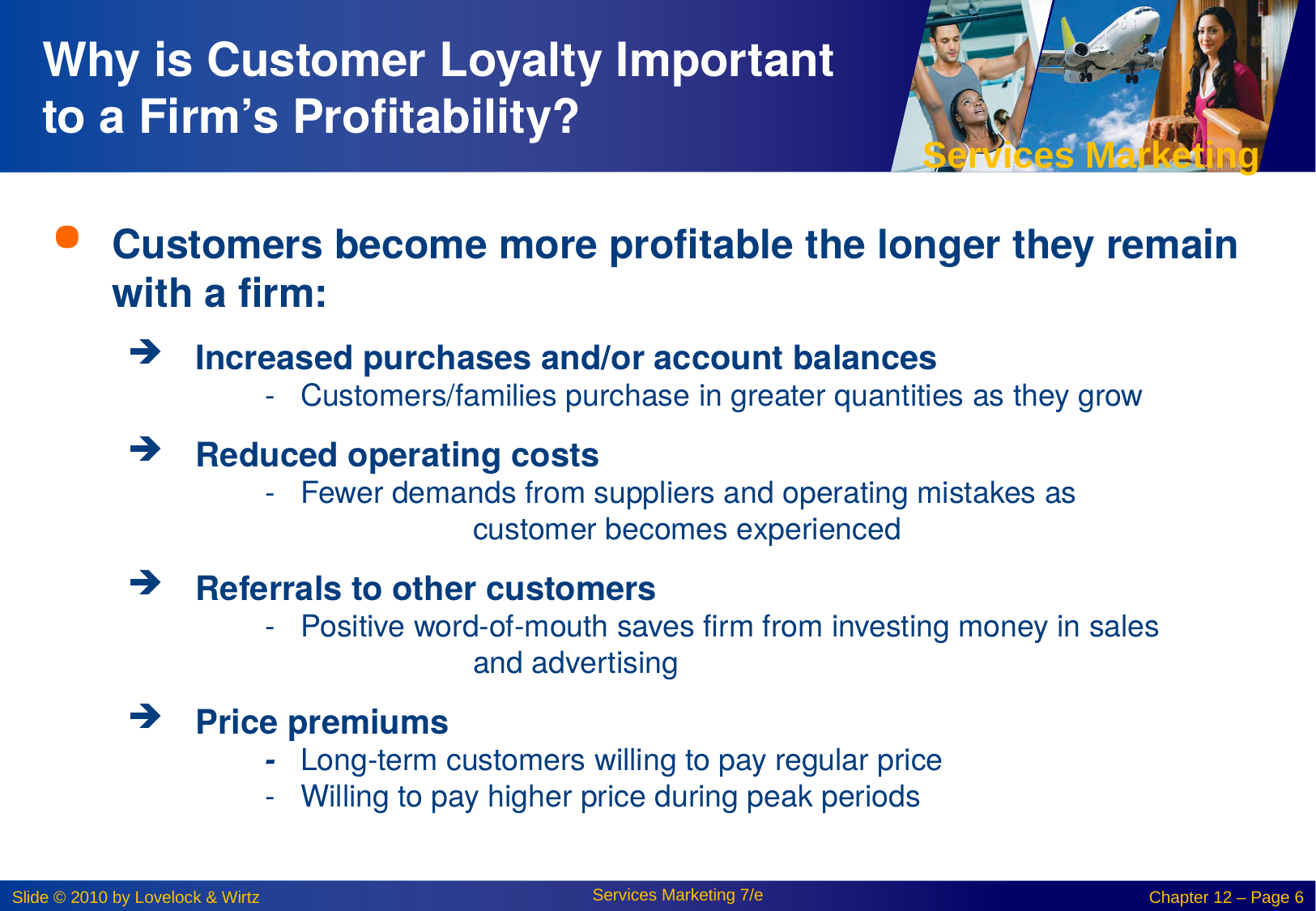

# Why is Customer Loyalty Important to a Firm’s Profitability?
Customers become more profitable the longer they remain with a firm:
Increased purchases and/or account balances
-   Customers/families purchase in greater quantities as they grow
Reduced operating costs
-   Fewer demands from suppliers and operating mistakes as   	  		  customer becomes experienced
Referrals to other customers
-   Positive word-of-mouth saves firm from investing money in sales 	 	 	  and advertising
Price premiums
-   Long-term customers willing to pay regular price
-   Willing to pay higher price during peak periods